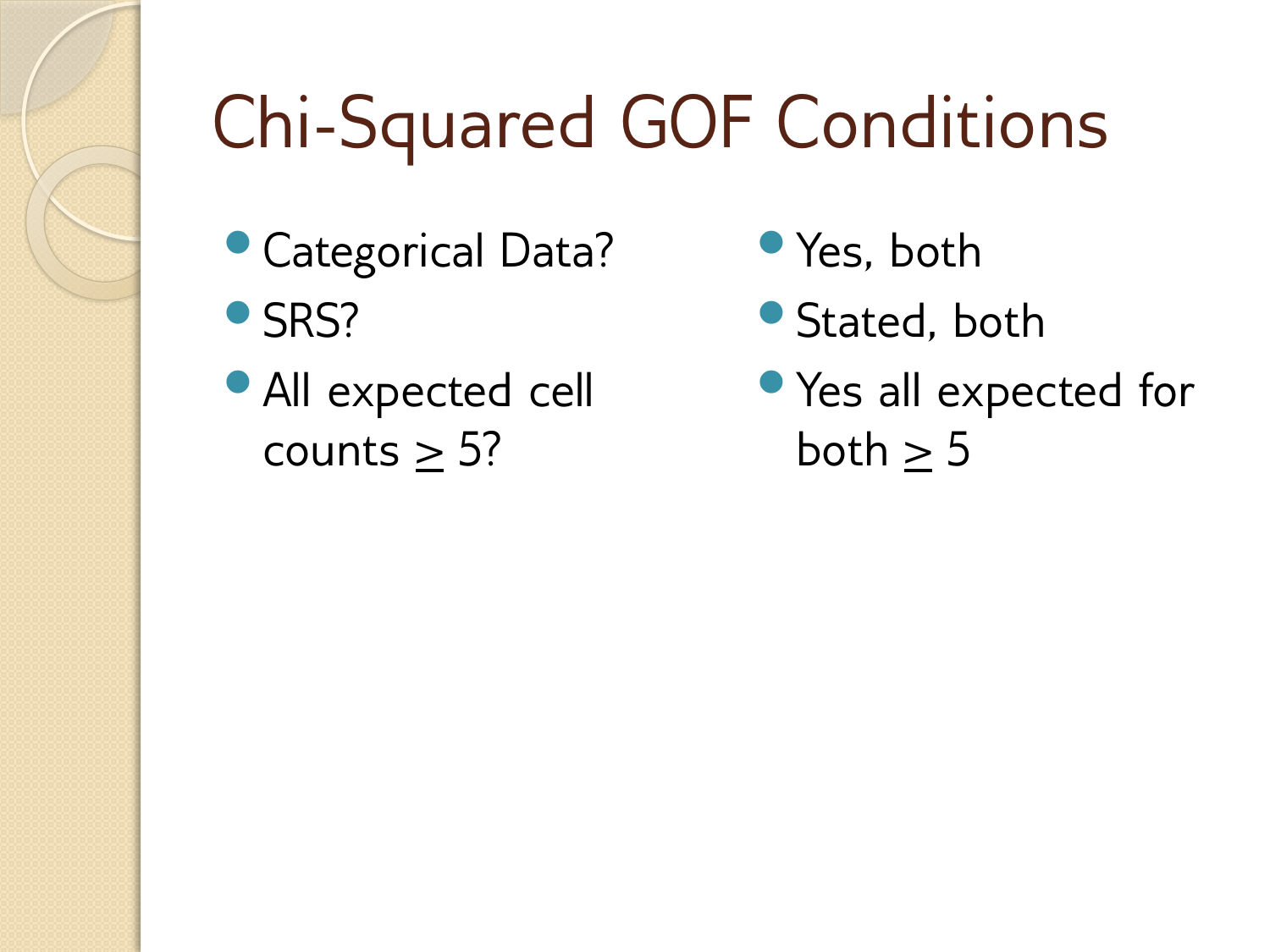

# Chi-Squared GOF Conditions
Categorical Data?
SRS?
All expected cell counts > 5?
Yes, both
Stated, both
Yes all expected for both > 5